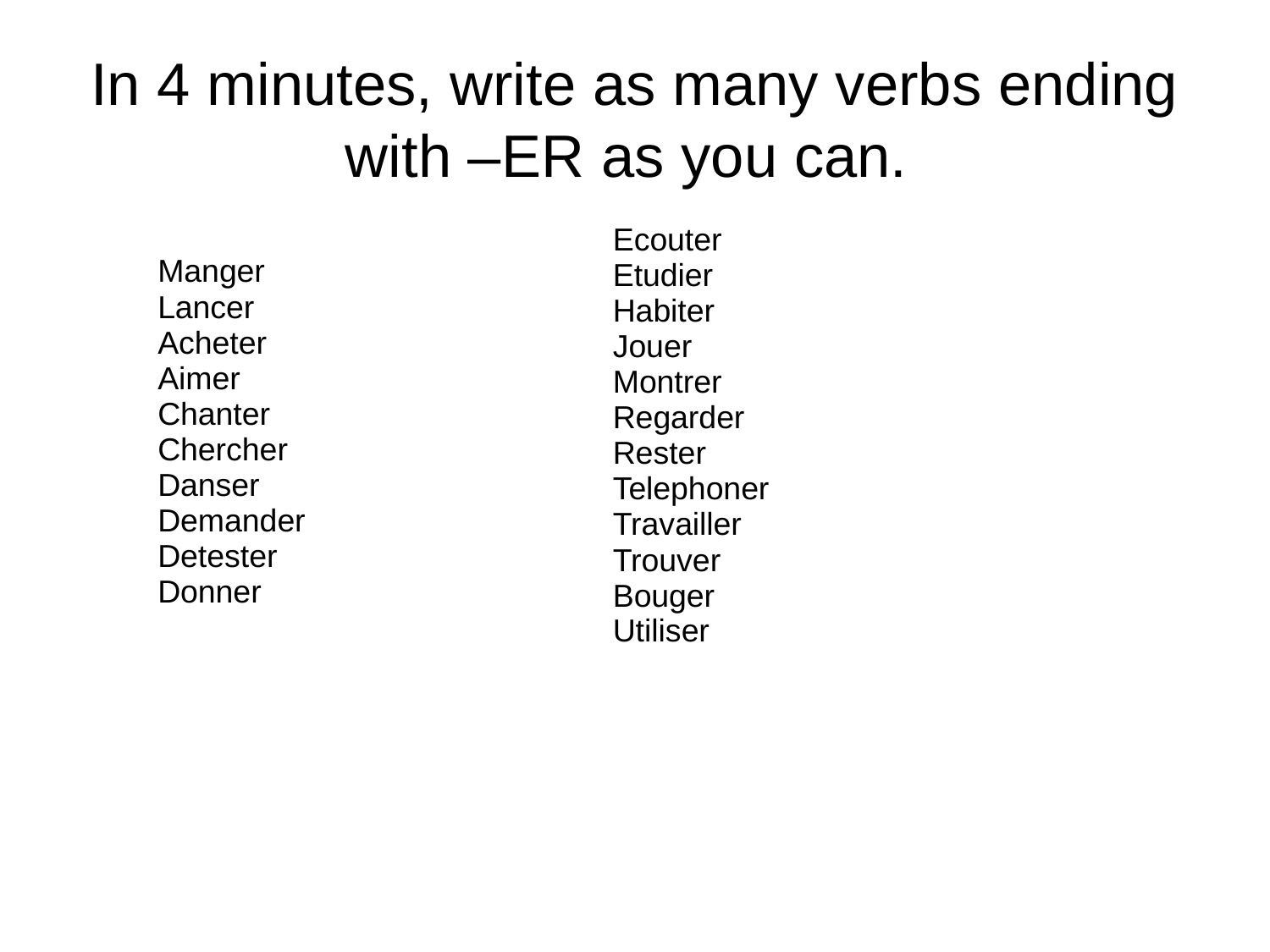

# In 4 minutes, write as many verbs ending with –ER as you can.
| Ecouter |
| --- |
| Etudier |
| Habiter |
| Jouer |
| Montrer |
| Regarder |
| Rester |
| Telephoner |
| Travailler |
| Trouver |
| Bouger |
| Utiliser |
| Manger |
| --- |
| Lancer |
| Acheter |
| Aimer |
| Chanter |
| Chercher |
| Danser |
| Demander |
| Detester |
| Donner |